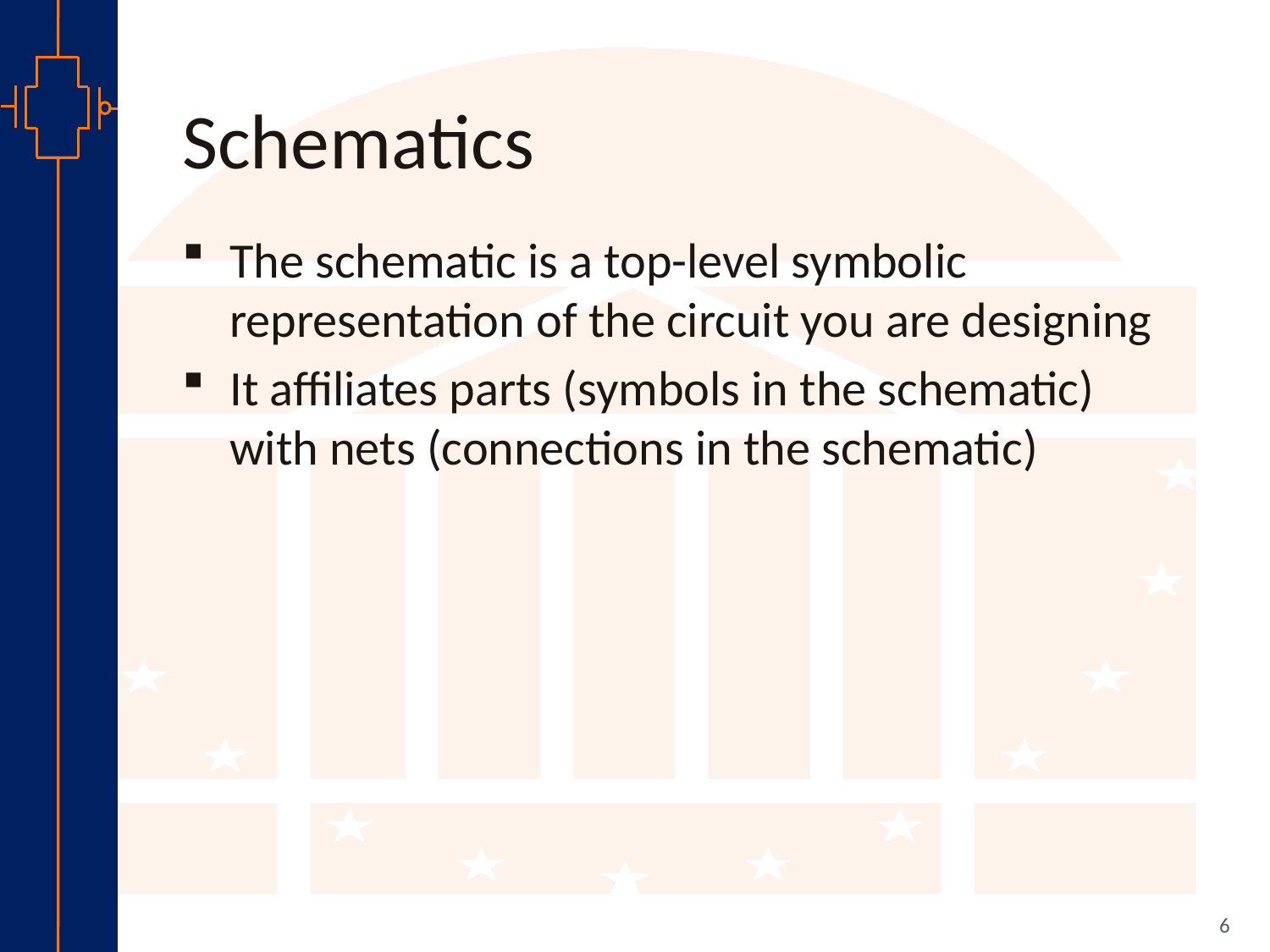

# Schematics
The schematic is a top-level symbolic representation of the circuit you are designing
It affiliates parts (symbols in the schematic) with nets (connections in the schematic)
6